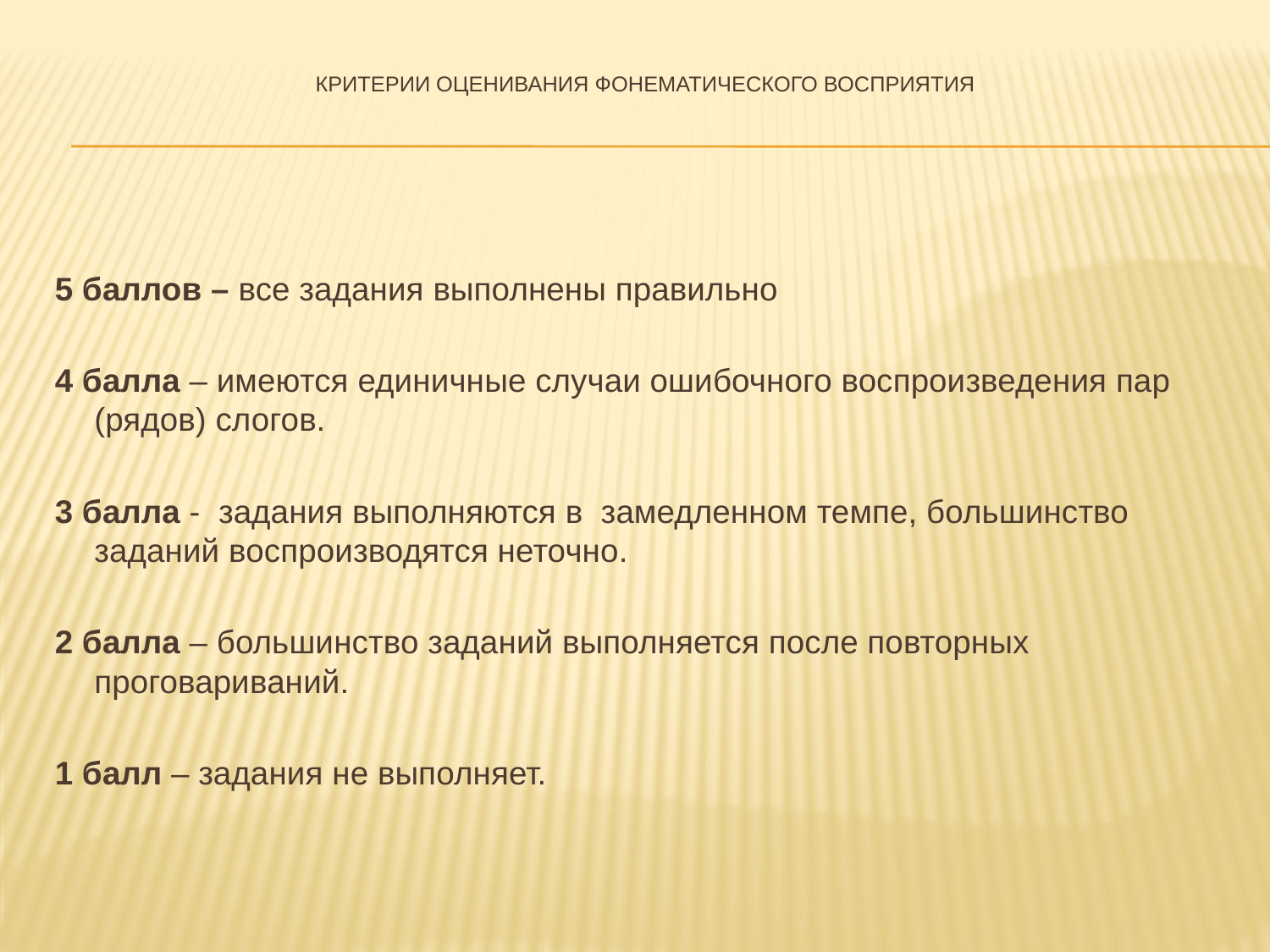

# Критерии оценивания фонематического восприятия

5 баллов – все задания выполнены правильно

4 балла – имеются единичные случаи ошибочного воспроизведения пар (рядов) слогов.

3 балла -  задания выполняются в  замедленном темпе, большинство заданий воспроизводятся неточно.

2 балла – большинство заданий выполняется после повторных  проговариваний.

1 балл – задания не выполняет.